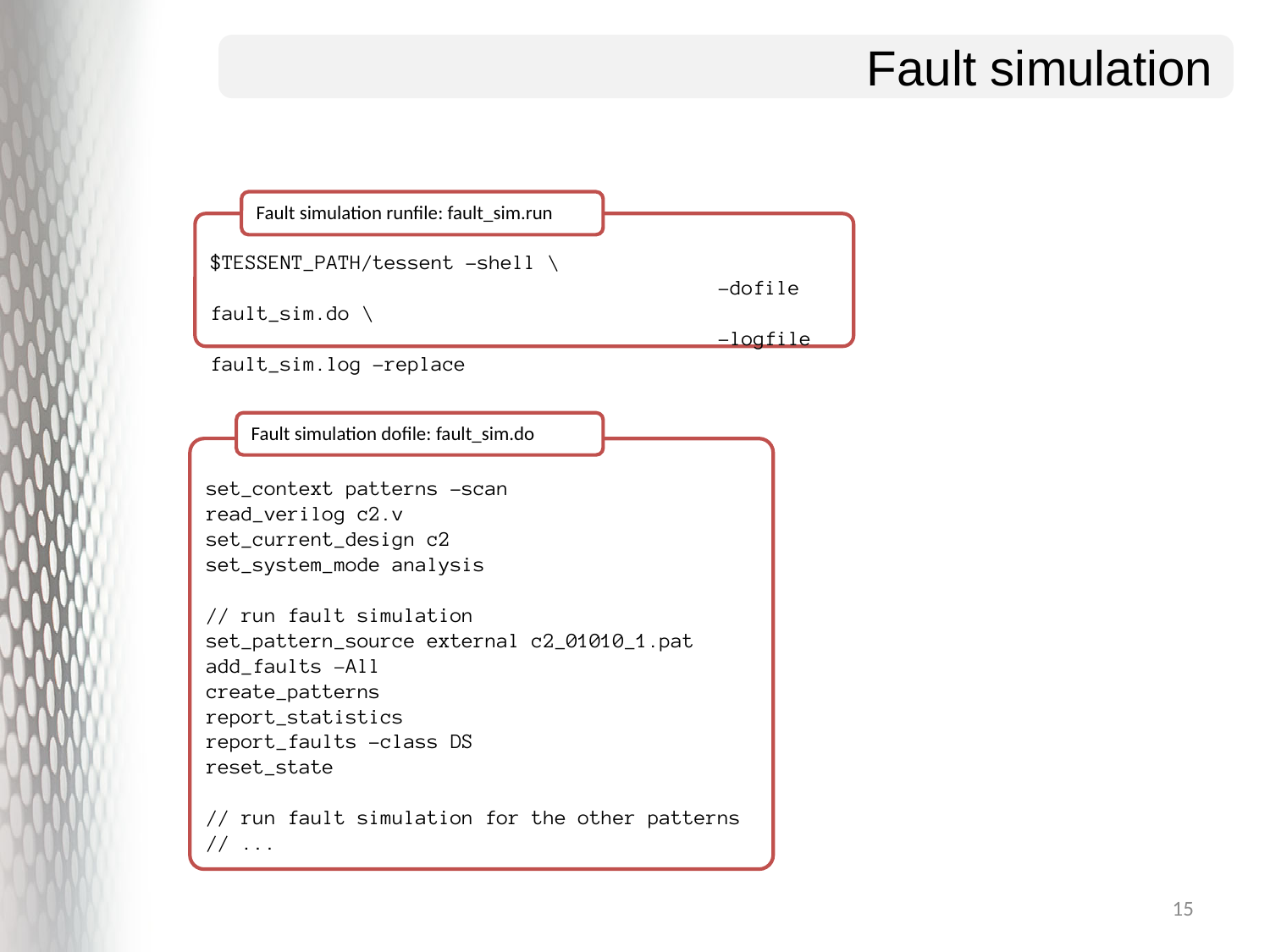

# Fault simulation
Fault simulation runfile: fault_sim.run

$TESSENT_PATH/tessent -shell \
				-dofile fault_sim.do \
				-logfile fault_sim.log -replace
Fault simulation dofile: fault_sim.do

set_context patterns -scan
read_verilog c2.v
set_current_design c2
set_system_mode analysis

// run fault simulation
set_pattern_source external c2_01010_1.pat
add_faults –All
create_patterns
report_statistics
report_faults -class DS
reset_state

// run fault simulation for the other patterns
// ...
15